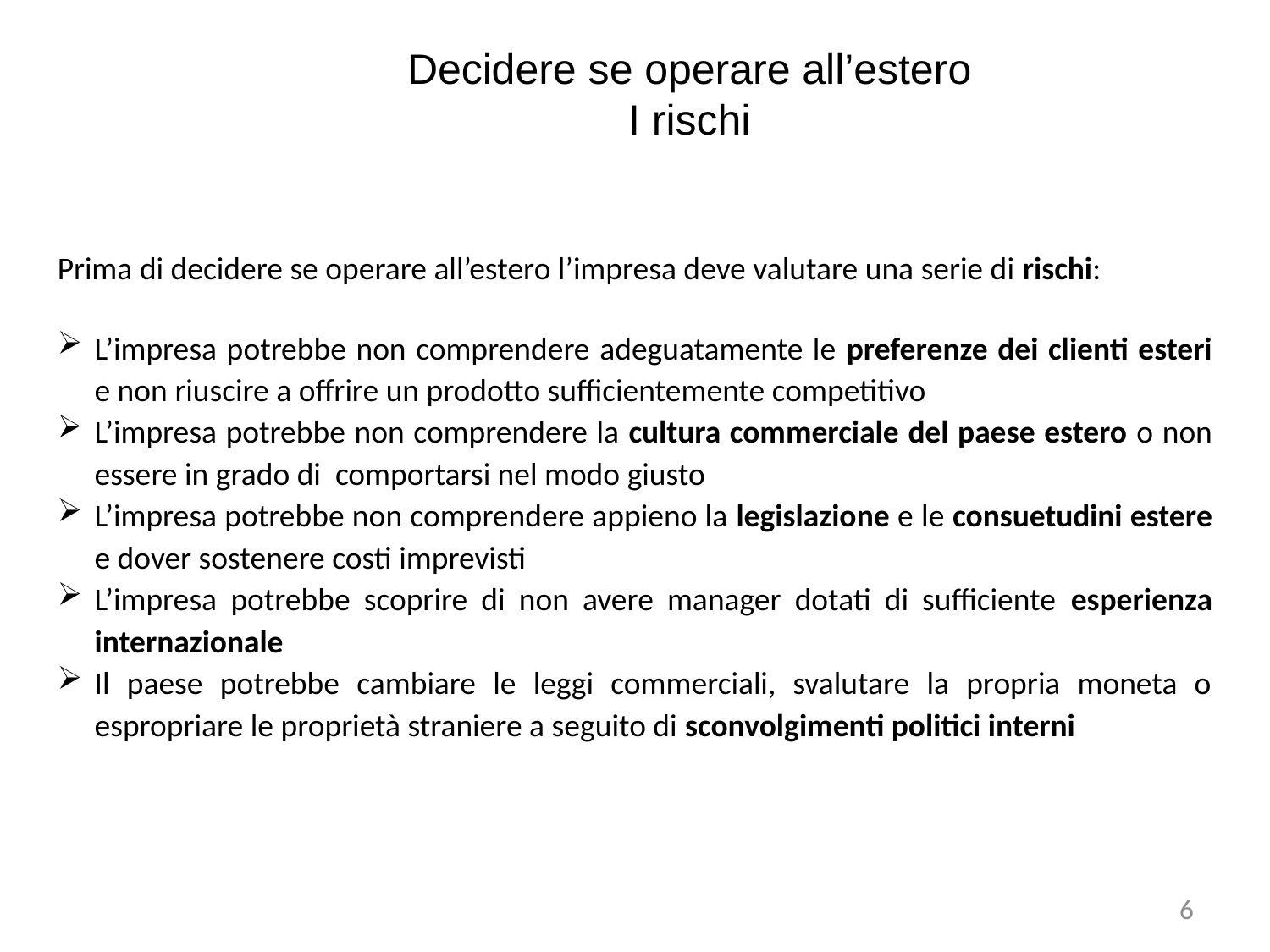

Decidere se operare all’estero
I rischi
Prima di decidere se operare all’estero l’impresa deve valutare una serie di rischi:

L’impresa potrebbe non comprendere adeguatamente le preferenze dei clienti esteri e non riuscire a offrire un prodotto sufficientemente competitivo
L’impresa potrebbe non comprendere la cultura commerciale del paese estero o non essere in grado di  comportarsi nel modo giusto
L’impresa potrebbe non comprendere appieno la legislazione e le consuetudini estere e dover sostenere costi imprevisti
L’impresa potrebbe scoprire di non avere manager dotati di sufficiente esperienza internazionale
Il paese potrebbe cambiare le leggi commerciali, svalutare la propria moneta o espropriare le proprietà straniere a seguito di sconvolgimenti politici interni
6